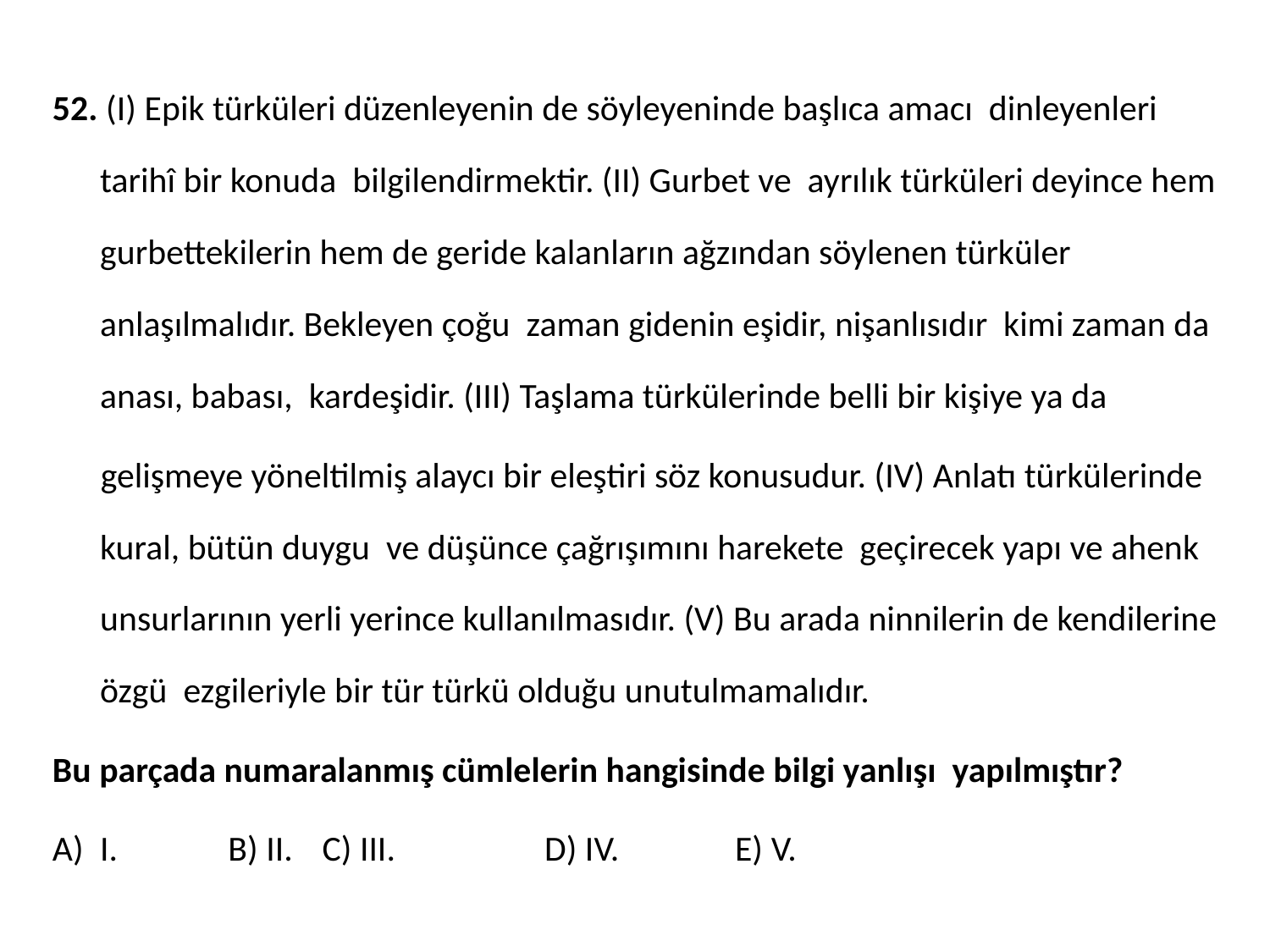

52. (I) Epik türküleri düzenleyenin de söyleyeninde başlıca amacı  dinleyenleri tarihî bir konuda  bilgilendirmektir. (II) Gurbet ve  ayrılık türküleri deyince hem gurbettekilerin hem de geride kalanların ağzından söylenen türküler anlaşılmalıdır. Bekleyen çoğu  zaman gidenin eşidir, nişanlısıdır  kimi zaman da anası, babası,  kardeşidir. (III) Taşlama türkülerinde belli bir kişiye ya da
      gelişmeye yöneltilmiş alaycı bir eleştiri söz konusudur. (IV) Anlatı türkülerinde kural, bütün duygu  ve düşünce çağrışımını harekete  geçirecek yapı ve ahenk unsurlarının yerli yerince kullanılmasıdır. (V) Bu arada ninnilerin de kendilerine özgü  ezgileriyle bir tür türkü olduğu unutulmamalıdır.
Bu parçada numaralanmış cümlelerin hangisinde bilgi yanlışı  yapılmıştır?
A)	I.	            B) II.	C) III.               	D) IV.            	E) V.